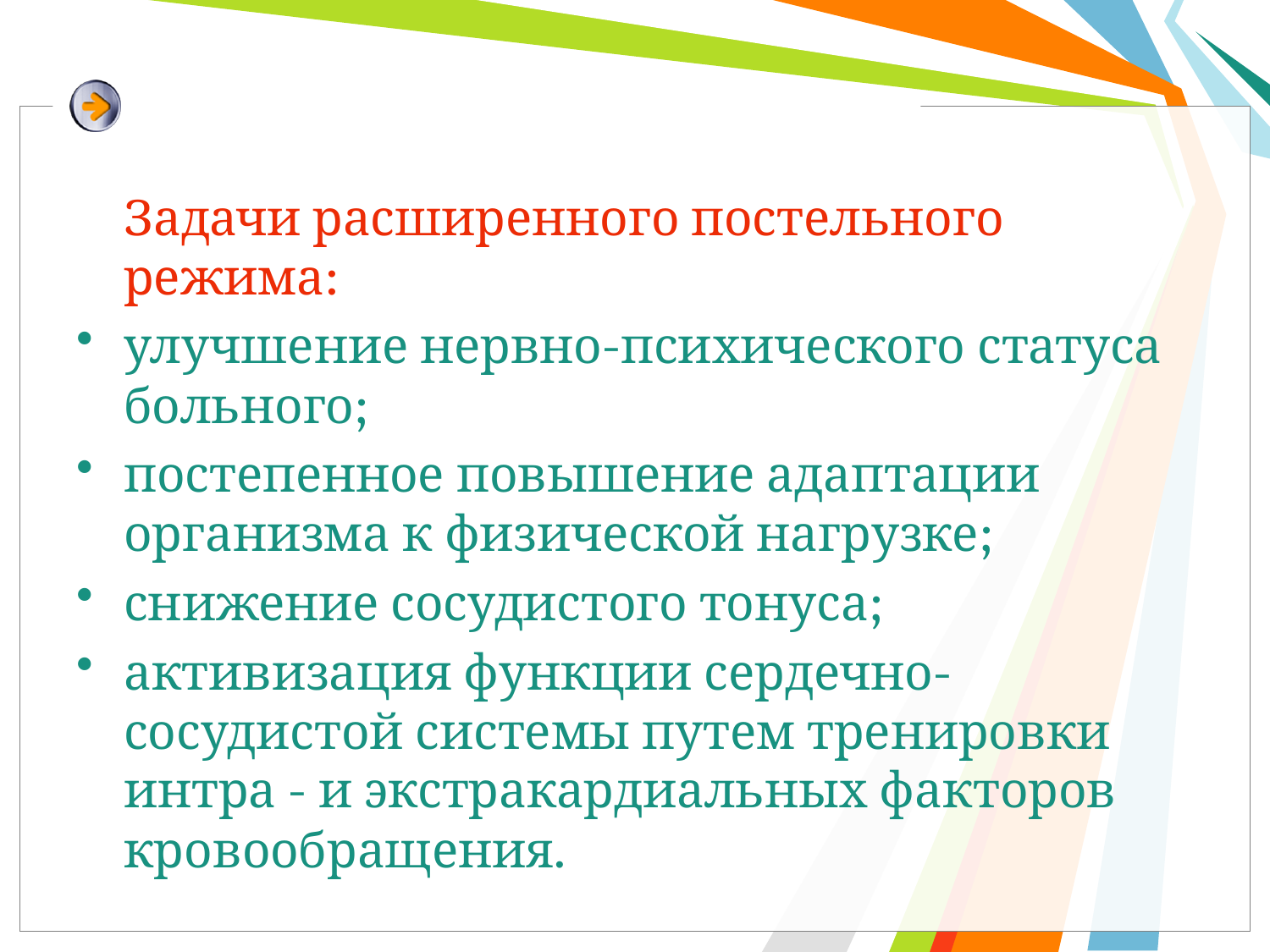

#
	Задачи расширенного постельного режима:
улучшение нервно-психического статуса больного;
постепенное повышение адаптации организма к физической нагрузке;
снижение сосудистого тонуса;
активизация функции сердечно-сосудистой системы путем тренировки интра - и экстракардиальных факторов кровообращения.